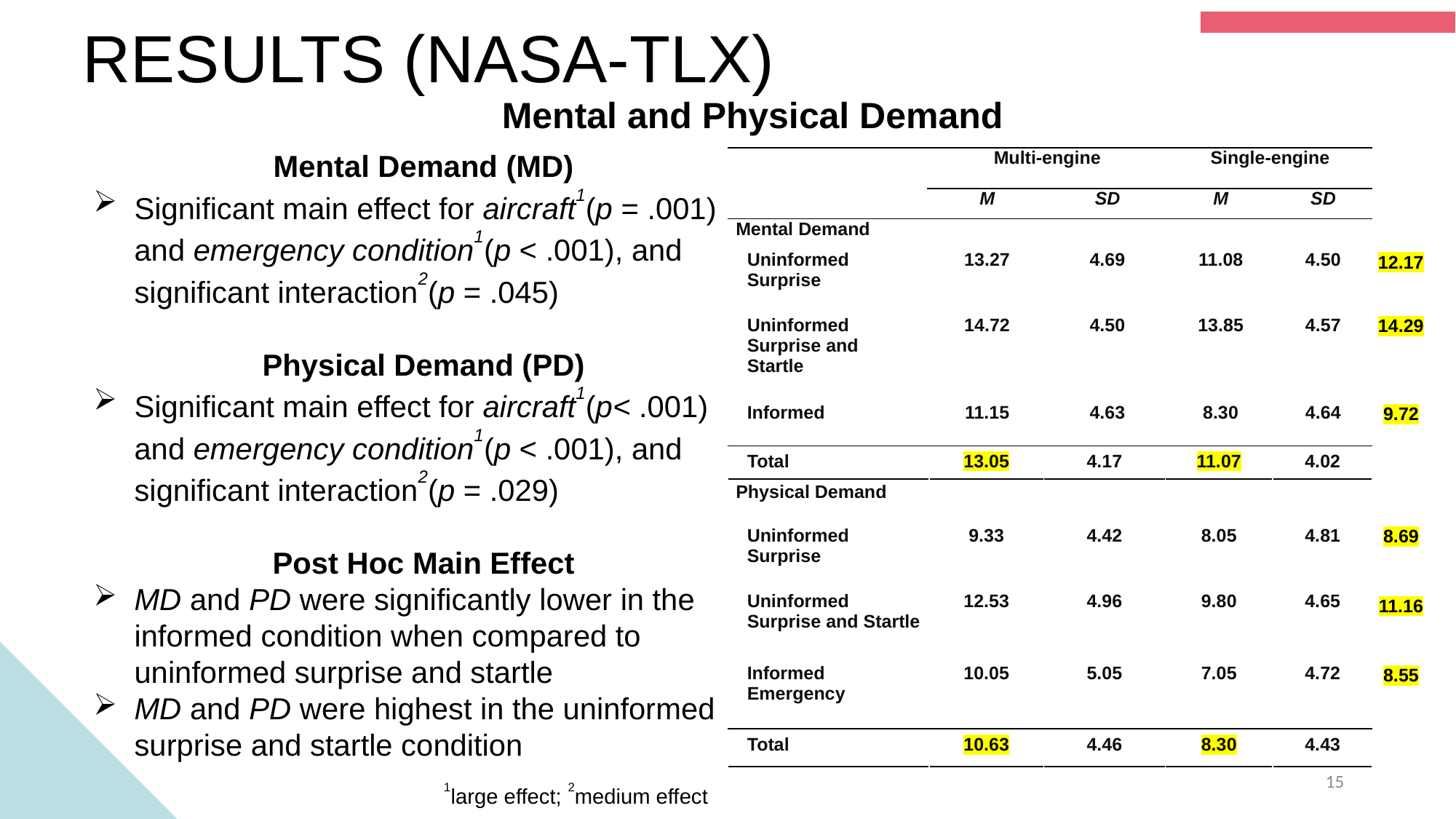

RESULTS (NASA-TLX)
Mental and Physical Demand
Mental Demand (MD)
Significant main effect for aircraft1(p = .001) and emergency condition1(p < .001), and significant interaction2(p = .045)

Physical Demand (PD)
Significant main effect for aircraft1(p< .001) and emergency condition1(p < .001), and significant interaction2(p = .029)

Post Hoc Main Effect
MD and PD were significantly lower in the informed condition when compared to uninformed surprise and startle
MD and PD were highest in the uninformed surprise and startle condition

|  | Multi-engine |  | Single-engine |  |
| --- | --- | --- | --- | --- |
|  | M | SD | M | SD |
| Mental Demand |  |  |  |  |
| Uninformed Surprise | 13.27 | 4.69 | 11.08 | 4.50 |
| Uninformed Surprise and Startle | 14.72 | 4.50 | 13.85 | 4.57 |
| Informed | 11.15 | 4.63 | 8.30 | 4.64 |
12.17
14.29
9.72
| Total | 13.05 | 4.17 | 11.07 | 4.02 |
| --- | --- | --- | --- | --- |
| Physical Demand |  |  |  |  |
| --- | --- | --- | --- | --- |
| Uninformed Surprise | 9.33 | 4.42 | 8.05 | 4.81 |
| Uninformed Surprise and Startle | 12.53 | 4.96 | 9.80 | 4.65 |
| Informed Emergency | 10.05 | 5.05 | 7.05 | 4.72 |
8.69
11.16

8.55
| Total | 10.63 | 4.46 | 8.30 | 4.43 |
| --- | --- | --- | --- | --- |
15
1large effect; 2medium effect